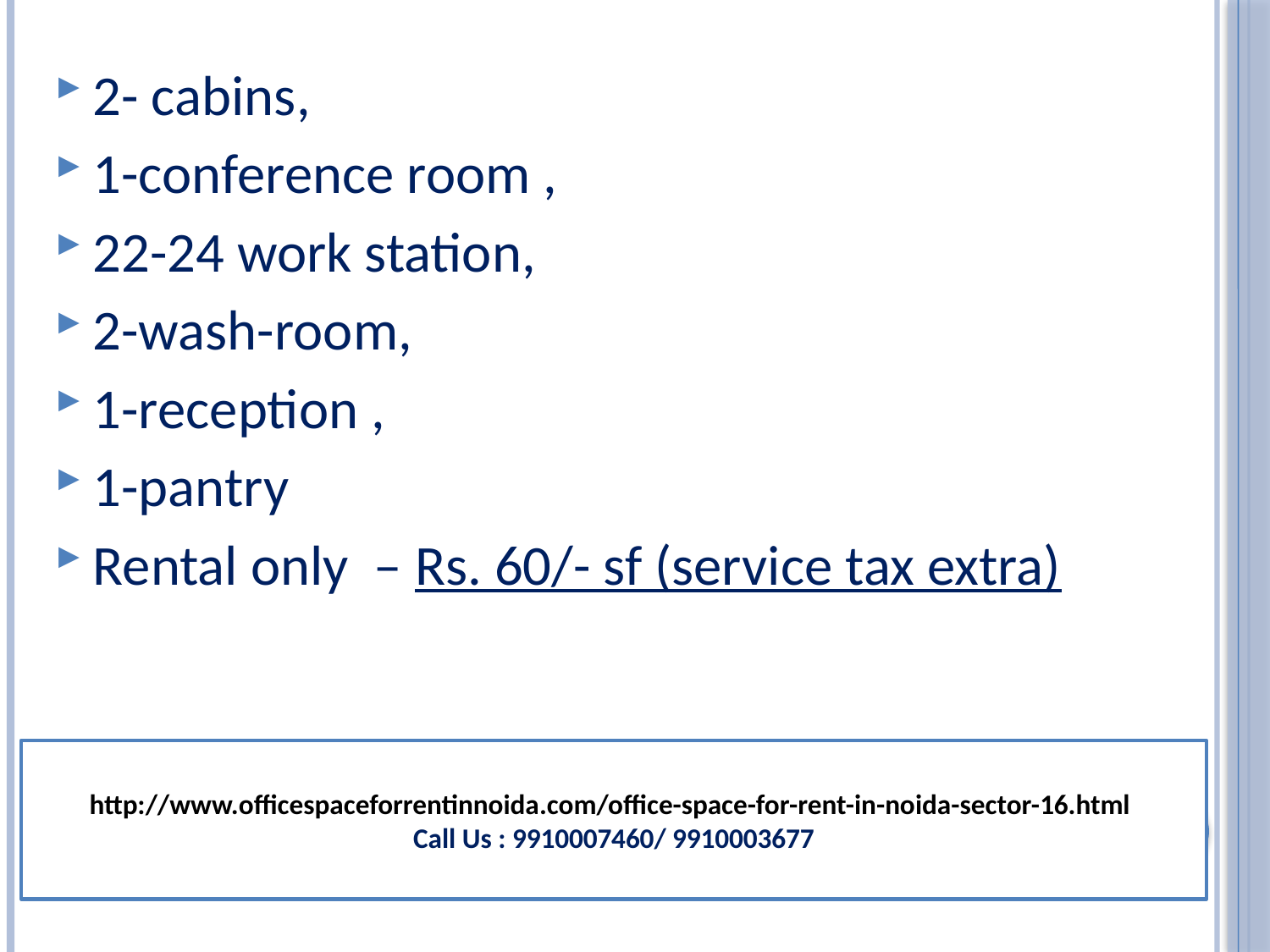

2- cabins,
1-conference room ,
22-24 work station,
2-wash-room,
1-reception ,
1-pantry
Rental only  – Rs. 60/- sf (service tax extra)
http://www.officespaceforrentinnoida.com/office-space-for-rent-in-noida-sector-16.html
Call Us : 9910007460/ 9910003677